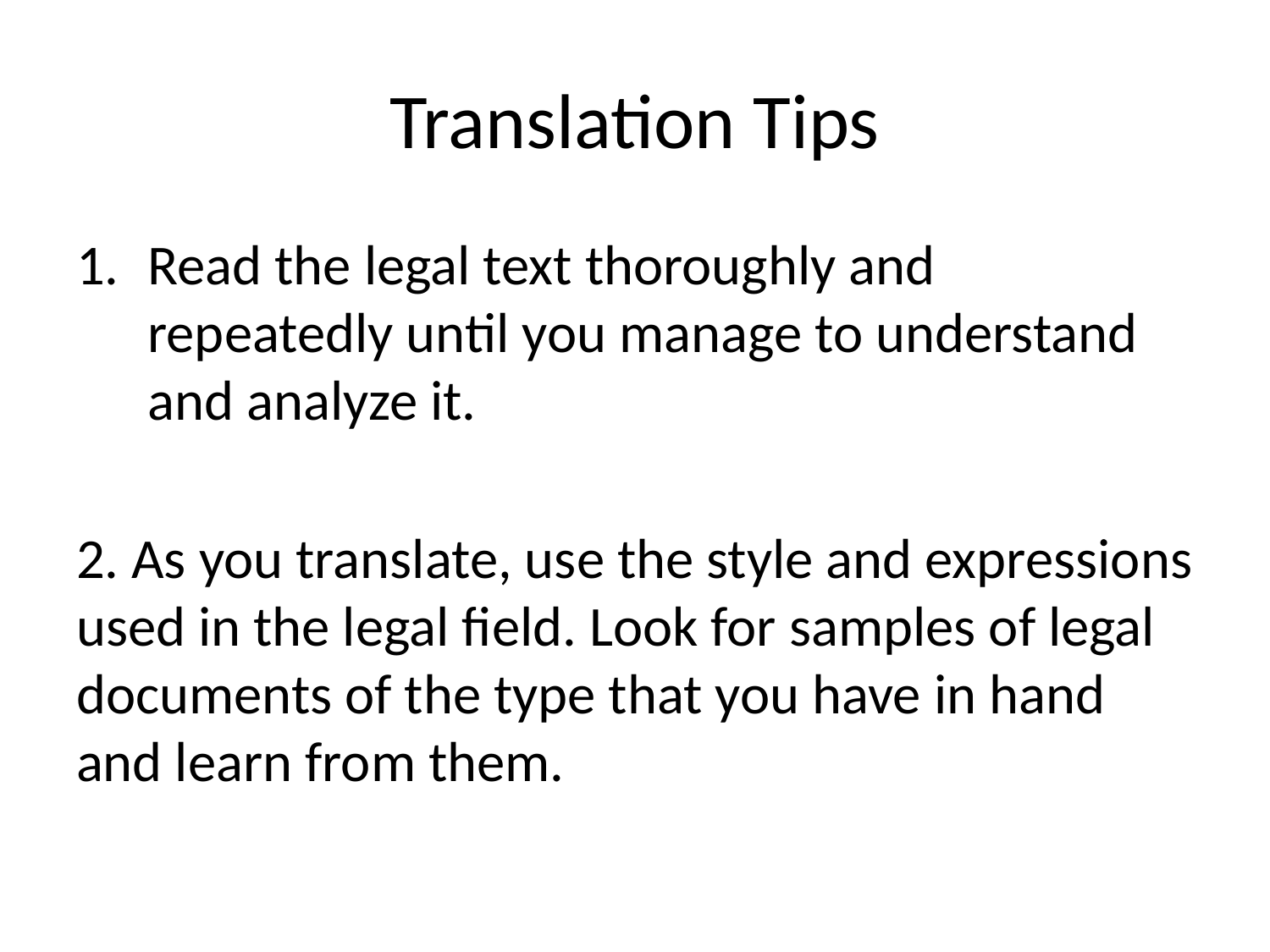

# Translation Tips
Read the legal text thoroughly and repeatedly until you manage to understand and analyze it.

2. As you translate, use the style and expressions used in the legal field. Look for samples of legal documents of the type that you have in hand and learn from them.